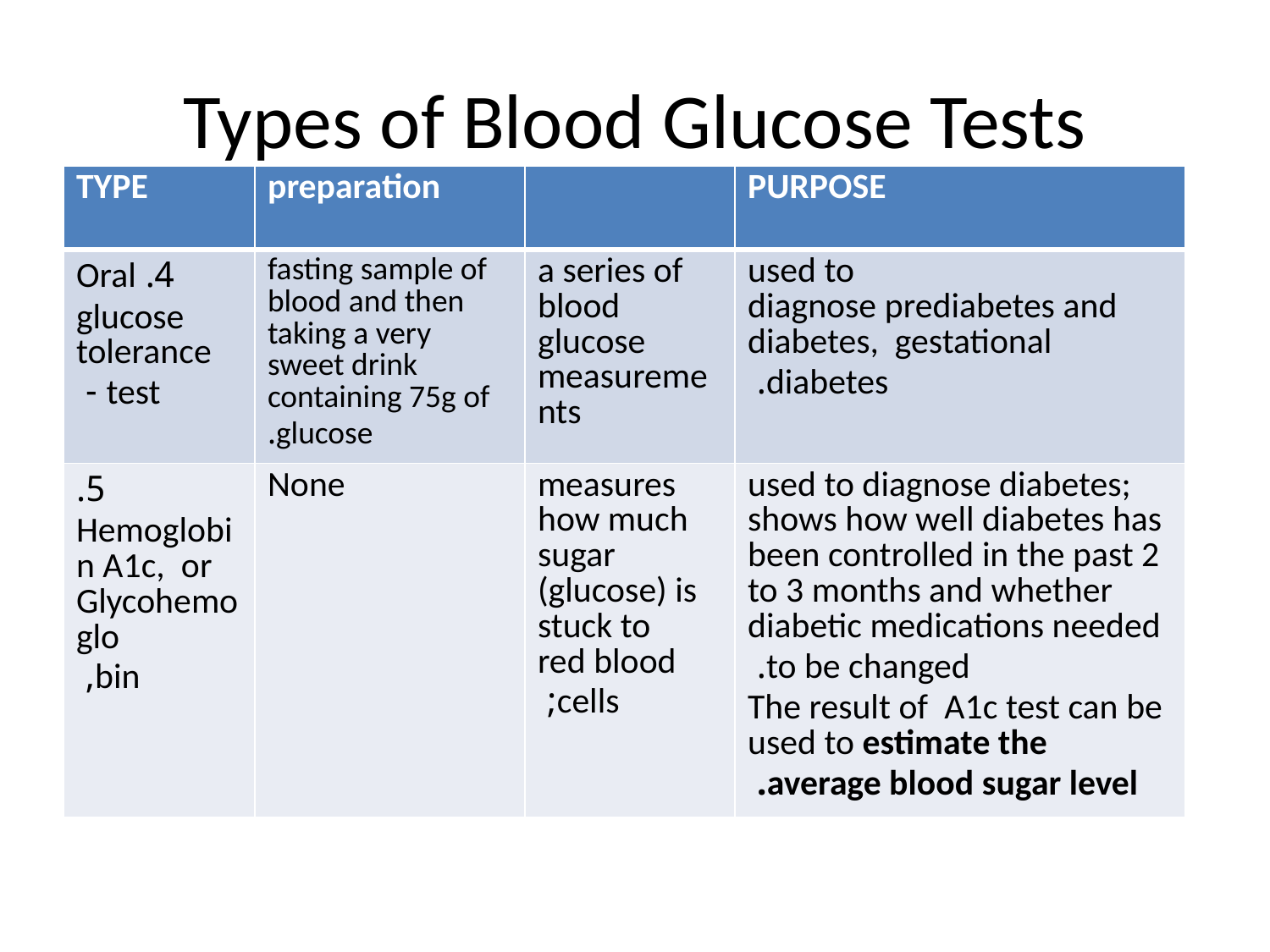

# Types of Blood Glucose Tests
| TYPE | preparation |  | PURPOSE |
| --- | --- | --- | --- |
| 4. Oral glucose tolerance test - | fasting sample of blood and then taking a very sweet drink containing 75g of glucose. | a series of blood glucose measurements | used to diagnose prediabetes and diabetes, gestational diabetes. |
| 5. Hemoglobin A1c, or Glycohemoglo bin, | None | measures how much sugar (glucose) is stuck to red blood cells; | used to diagnose diabetes; shows how well diabetes has been controlled in the past 2 to 3 months and whether diabetic medications needed to be changed. The result of  A1c test can be used to estimate the average blood sugar level. |